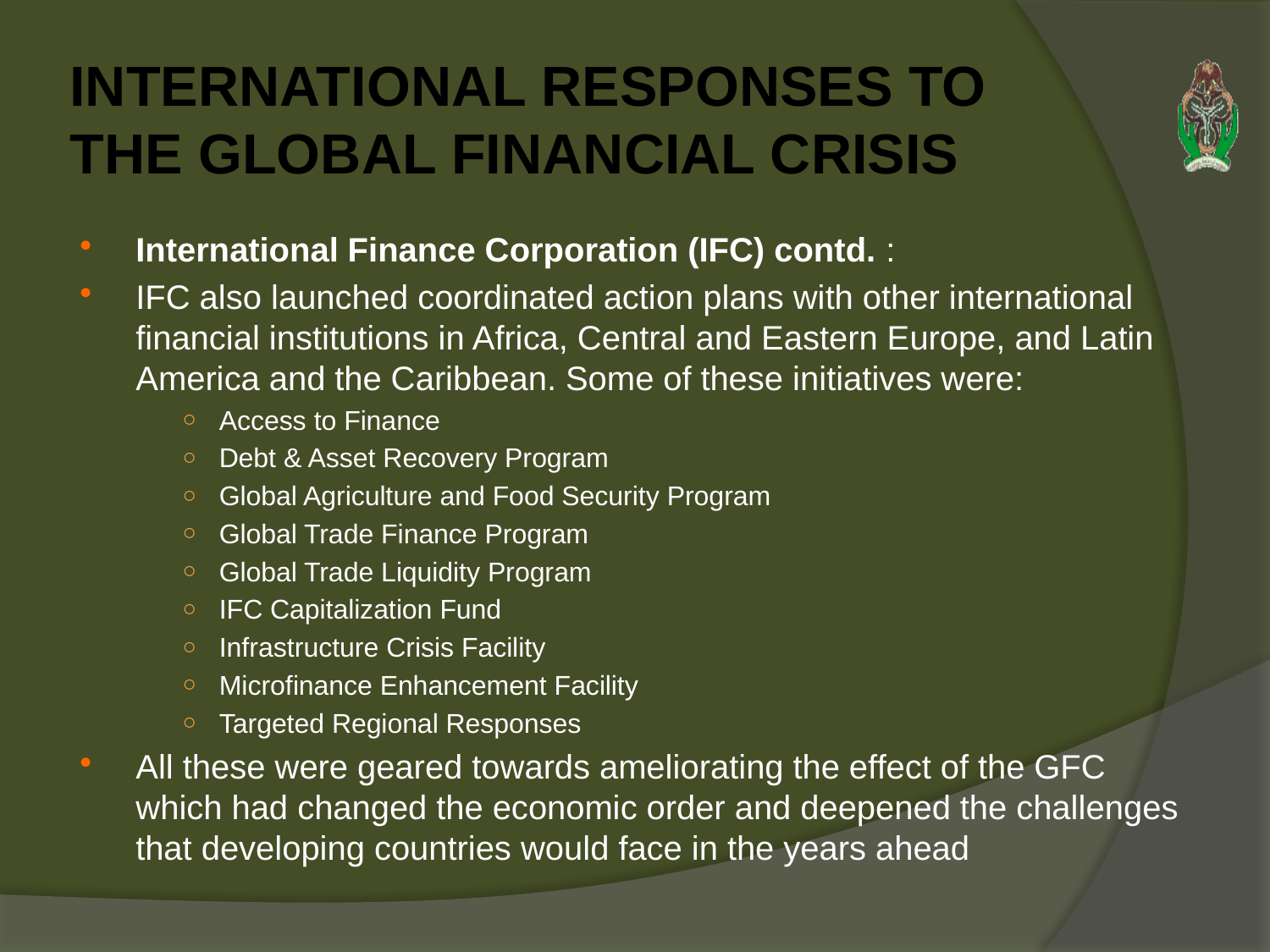

# INTERNATIONAL RESPONSES TO THE GLOBAL FINANCIAL CRISIS
International Finance Corporation (IFC) contd. :
IFC also launched coordinated action plans with other international financial institutions in Africa, Central and Eastern Europe, and Latin America and the Caribbean. Some of these initiatives were:
Access to Finance
Debt & Asset Recovery Program
Global Agriculture and Food Security Program
Global Trade Finance Program
Global Trade Liquidity Program
IFC Capitalization Fund
Infrastructure Crisis Facility
Microfinance Enhancement Facility
Targeted Regional Responses
All these were geared towards ameliorating the effect of the GFC which had changed the economic order and deepened the challenges that developing countries would face in the years ahead